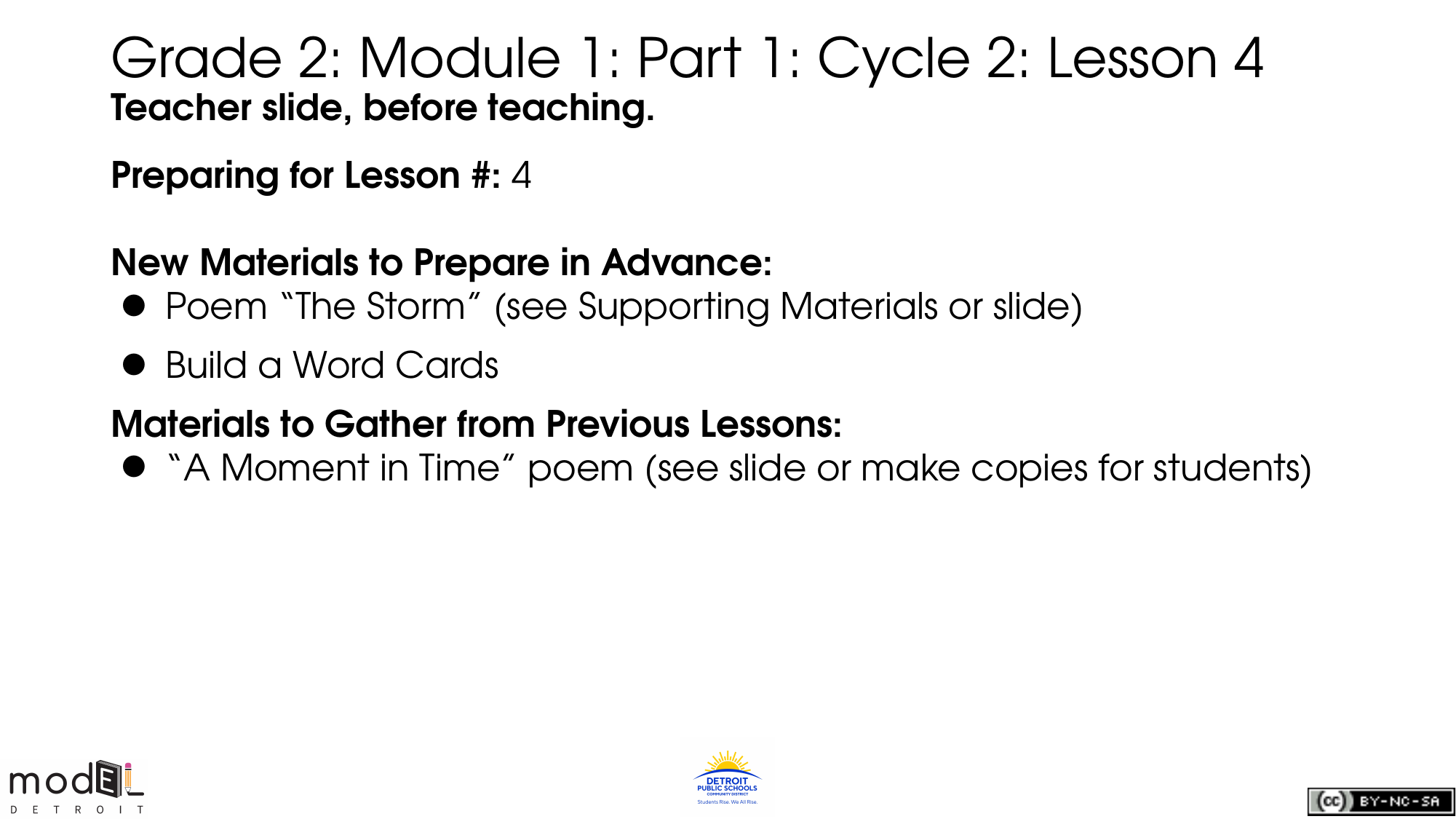

# Grade 2: Module 1: Part 1: Cycle 2: Lesson 4
Teacher slide, before teaching.
Preparing for Lesson #: 4

New Materials to Prepare in Advance:
Poem “The Storm” (see Supporting Materials or slide)
Build a Word Cards
Materials to Gather from Previous Lessons:
“A Moment in Time” poem (see slide or make copies for students)